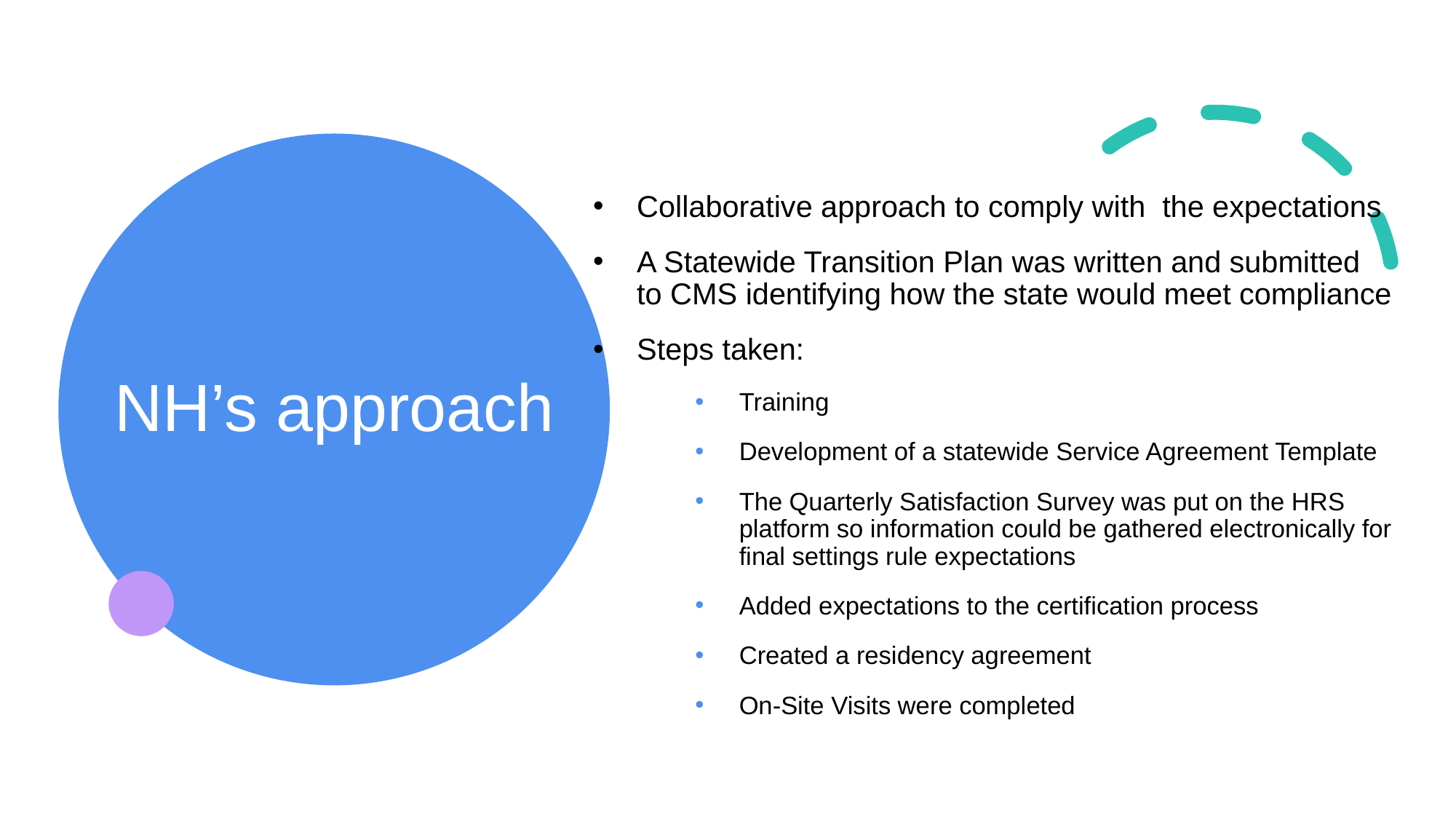

Collaborative approach to comply with  the expectations
A Statewide Transition Plan was written and submitted to CMS identifying how the state would meet compliance
Steps taken:
Training
Development of a statewide Service Agreement Template
The Quarterly Satisfaction Survey was put on the HRS platform so information could be gathered electronically for final settings rule expectations
Added expectations to the certification process
Created a residency agreement
On-Site Visits were completed

# NH’s approach